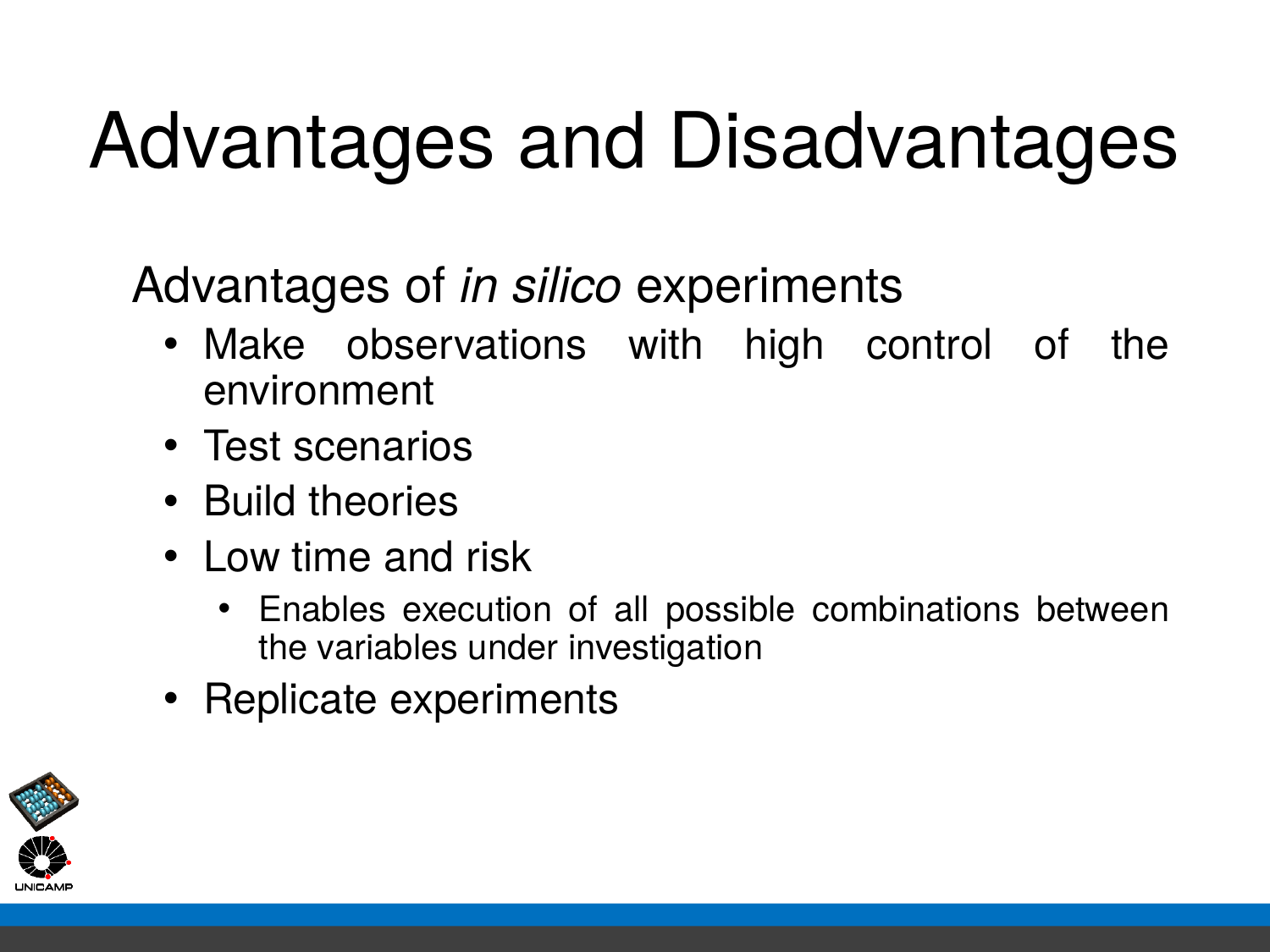

# Advantages and Disadvantages
Advantages of in silico experiments
Make observations with high control of the environment
Test scenarios
Build theories
Low time and risk
Enables execution of all possible combinations between the variables under investigation
Replicate experiments